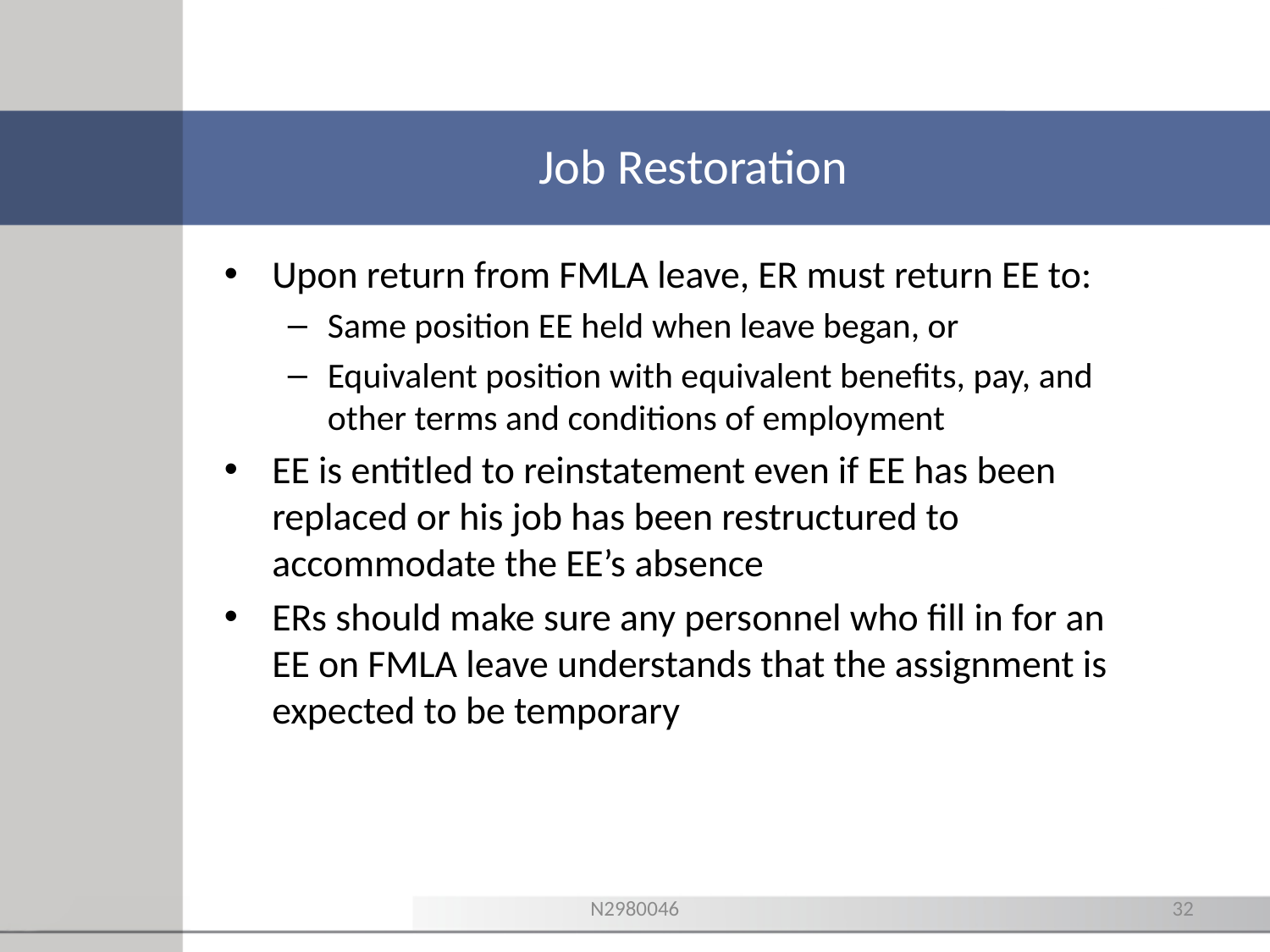

# Job Restoration
Upon return from FMLA leave, ER must return EE to:
Same position EE held when leave began, or
Equivalent position with equivalent benefits, pay, and other terms and conditions of employment
EE is entitled to reinstatement even if EE has been replaced or his job has been restructured to accommodate the EE’s absence
ERs should make sure any personnel who fill in for an EE on FMLA leave understands that the assignment is expected to be temporary
N2980046
32